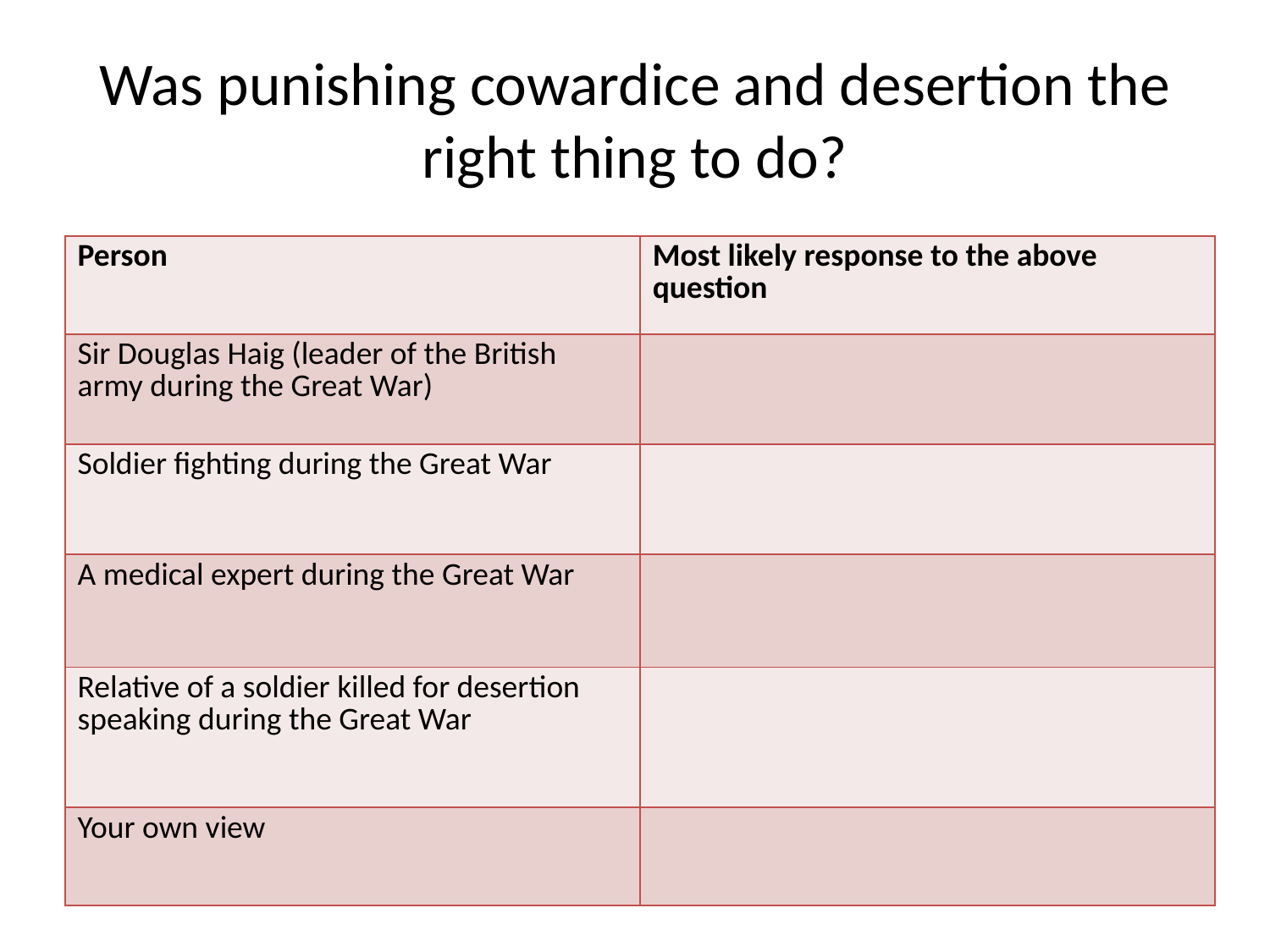

# Was punishing cowardice and desertion the right thing to do?
| Person | Most likely response to the above question |
| --- | --- |
| Sir Douglas Haig (leader of the British army during the Great War) |  |
| Soldier fighting during the Great War |  |
| A medical expert during the Great War |  |
| Relative of a soldier killed for desertion speaking during the Great War |  |
| Your own view |  |